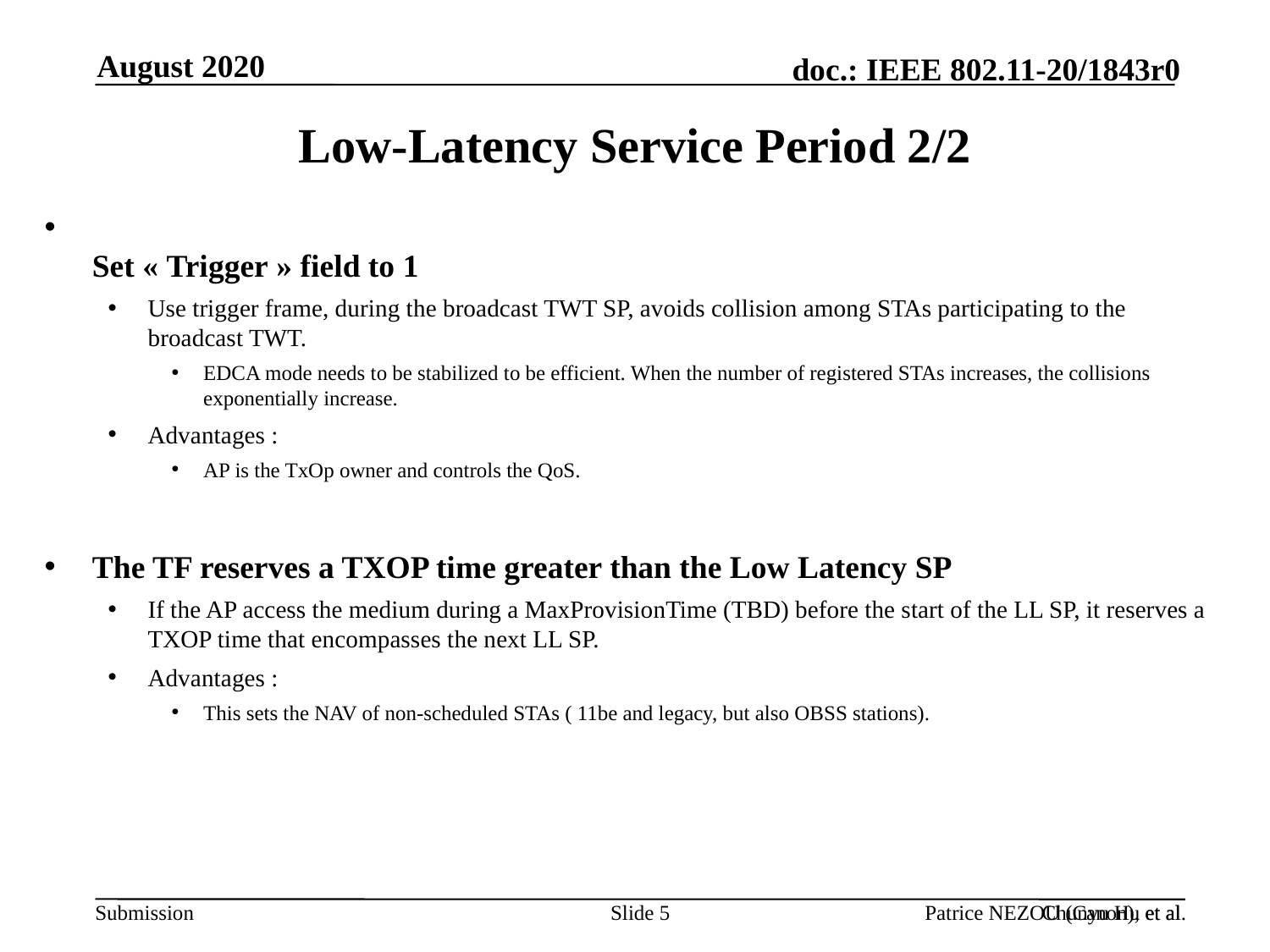

Chunyu Hu et al.
August 2020
# Low-Latency Service Period 2/2
Set « Trigger » field to 1
Use trigger frame, during the broadcast TWT SP, avoids collision among STAs participating to the broadcast TWT.
EDCA mode needs to be stabilized to be efficient. When the number of registered STAs increases, the collisions exponentially increase.
Advantages :
AP is the TxOp owner and controls the QoS.

The TF reserves a TXOP time greater than the Low Latency SP
If the AP access the medium during a MaxProvisionTime (TBD) before the start of the LL SP, it reserves a TXOP time that encompasses the next LL SP.
Advantages :
This sets the NAV of non-scheduled STAs ( 11be and legacy, but also OBSS stations).
Slide 5
Patrice NEZOU (Canon), et al